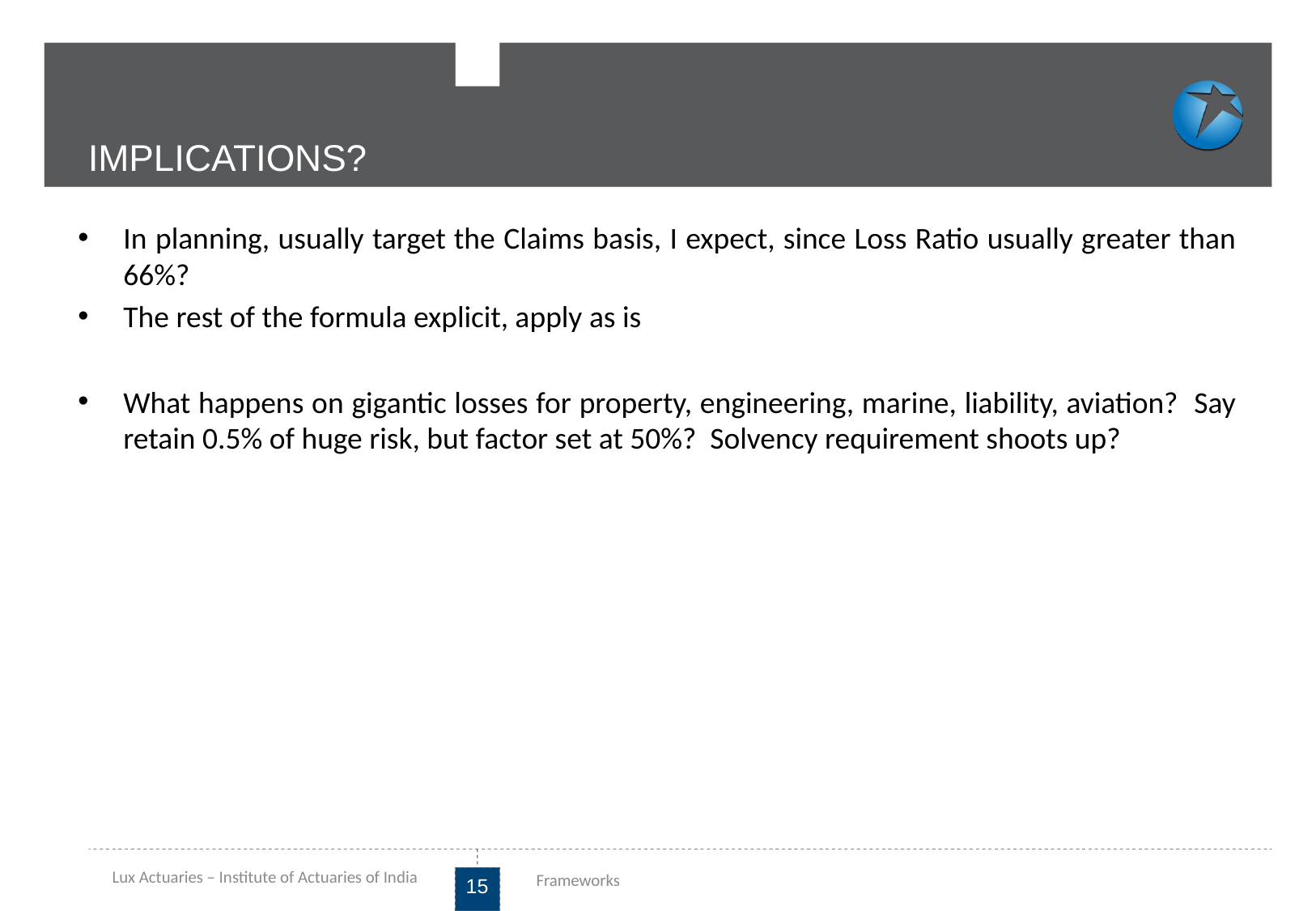

IMPLICATIONS?
In planning, usually target the Claims basis, I expect, since Loss Ratio usually greater than 66%?
The rest of the formula explicit, apply as is

What happens on gigantic losses for property, engineering, marine, liability, aviation?  Say retain 0.5% of huge risk, but factor set at 50%?  Solvency requirement shoots up?

Lux Actuaries – Institute of Actuaries of India
Frameworks
15